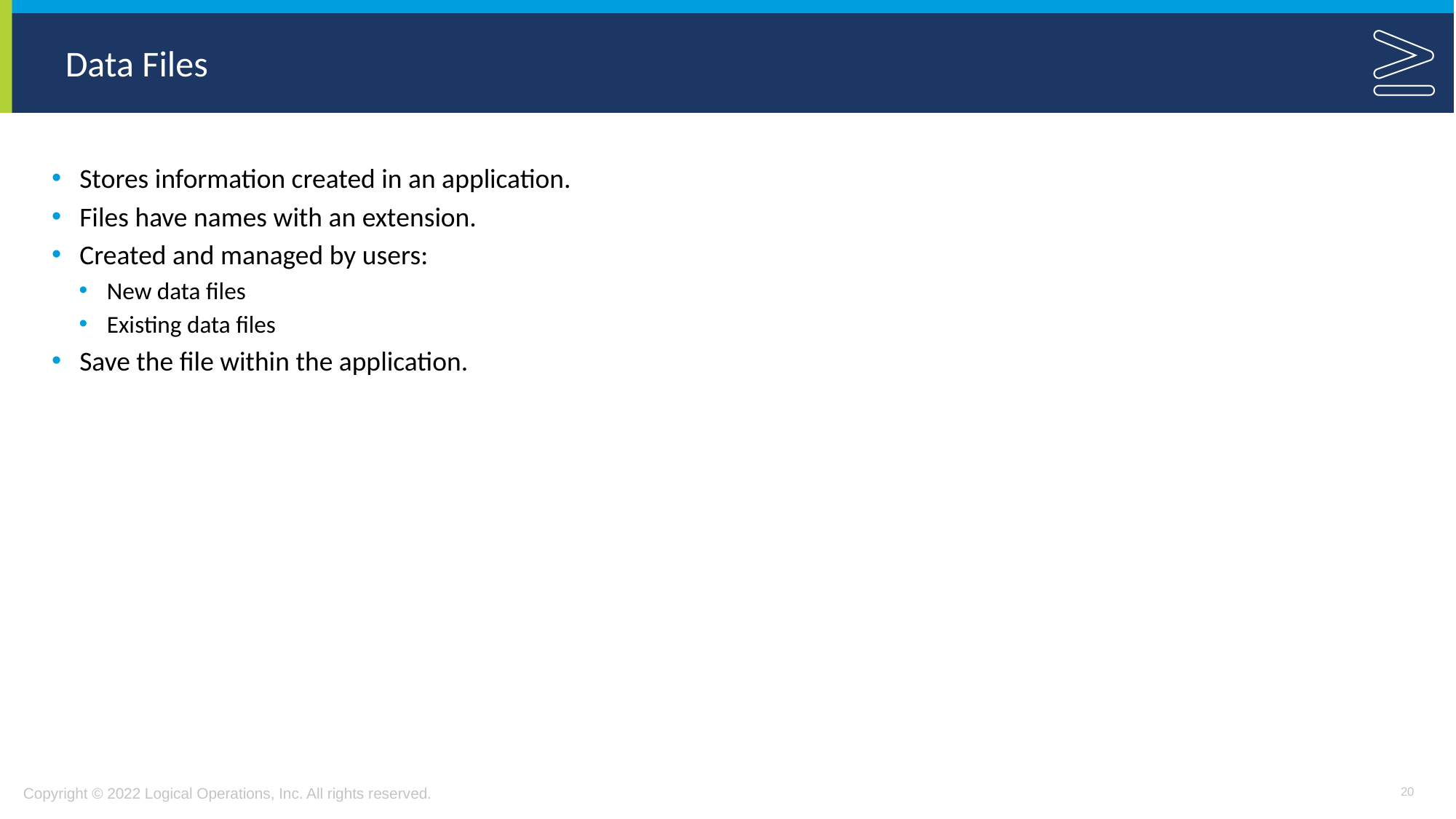

# Data Files
Stores information created in an application.
Files have names with an extension.
Created and managed by users:
New data files
Existing data files
Save the file within the application.
20